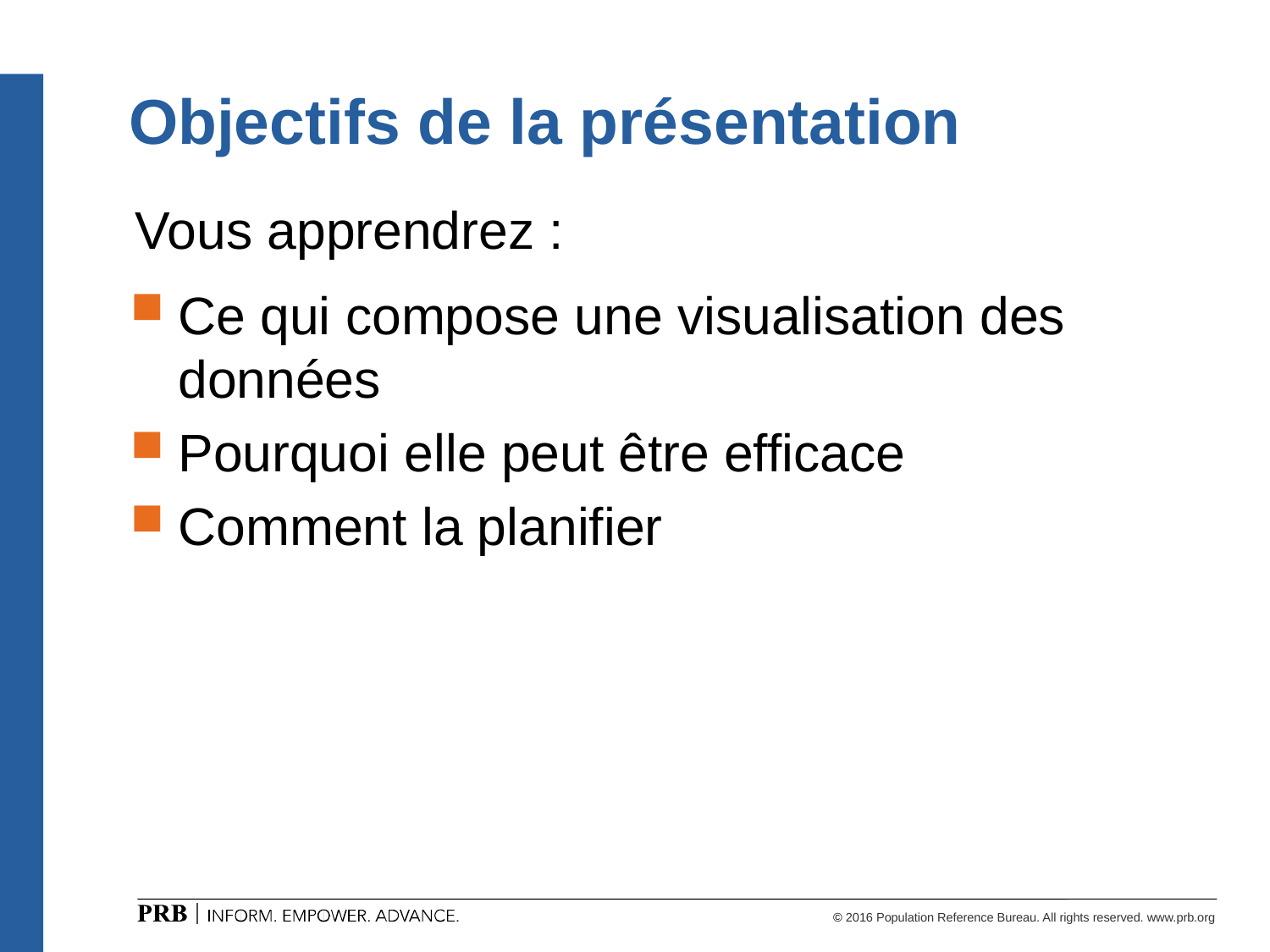

# Objectifs de la présentation
Vous apprendrez :
Ce qui compose une visualisation des données
Pourquoi elle peut être efficace
Comment la planifier